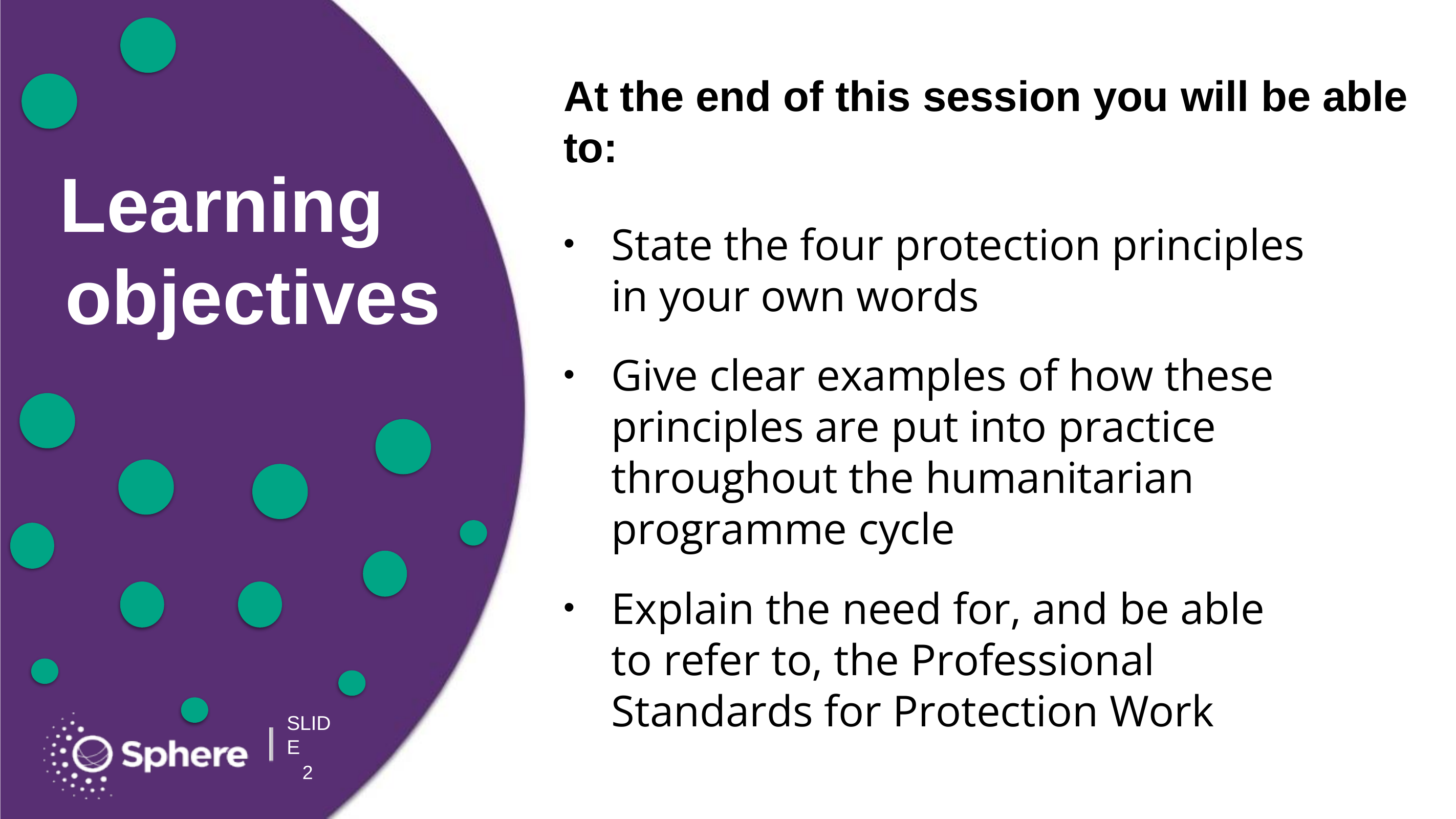

# At the end of this session you will be able to:
State the four protection principles in your own words
Give clear examples of how these principles are put into practice throughout the humanitarian programme cycle
Explain the need for, and be able to refer to, the Professional Standards for Protection Work

2
2